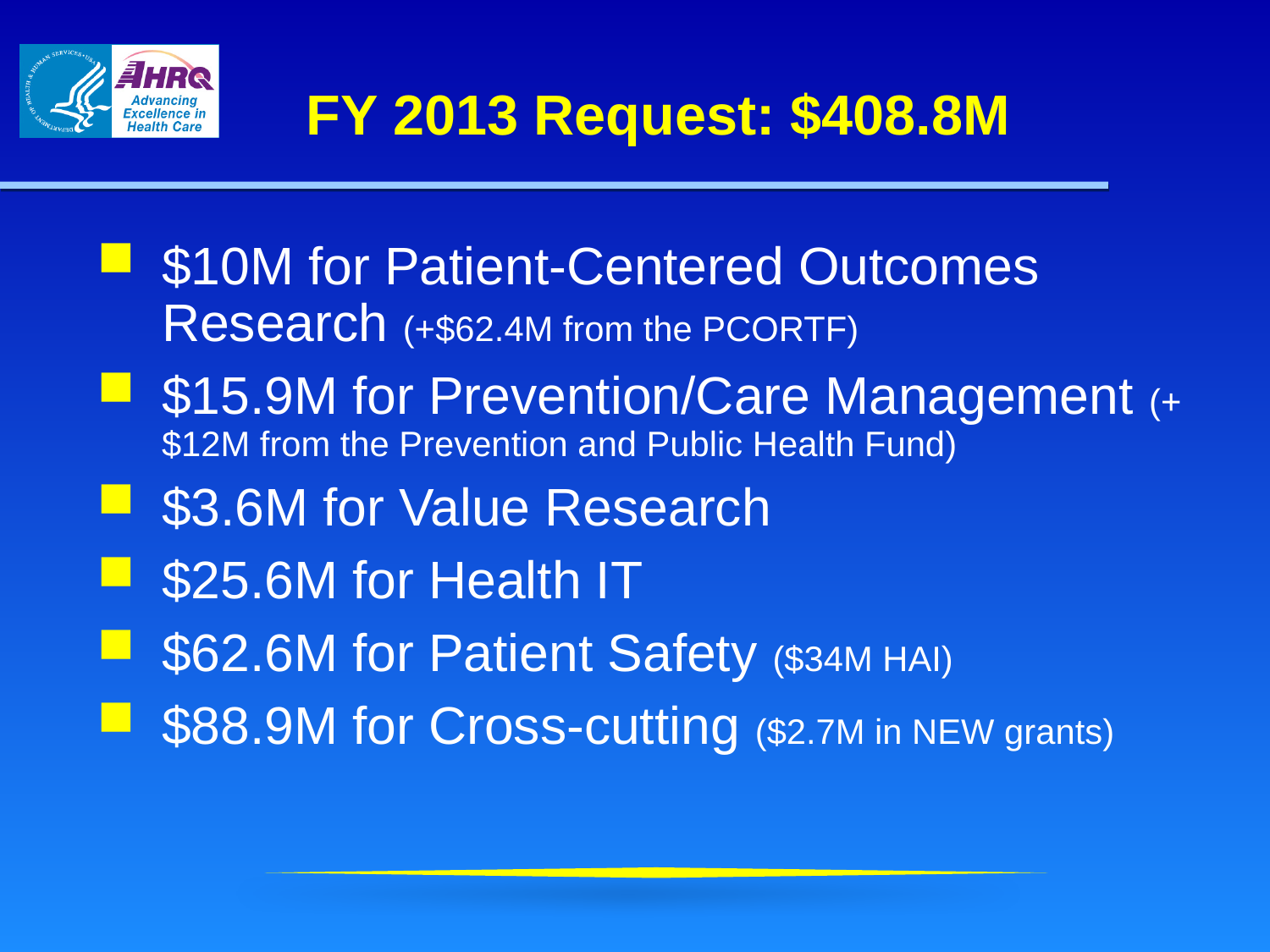

# FY 2013 Request: $408.8M
$10M for Patient-Centered Outcomes Research (+$62.4M from the PCORTF)
$15.9M for Prevention/Care Management (+$12M from the Prevention and Public Health Fund)
$3.6M for Value Research
$25.6M for Health IT
$62.6M for Patient Safety ($34M HAI)
$88.9M for Cross-cutting ($2.7M in NEW grants)